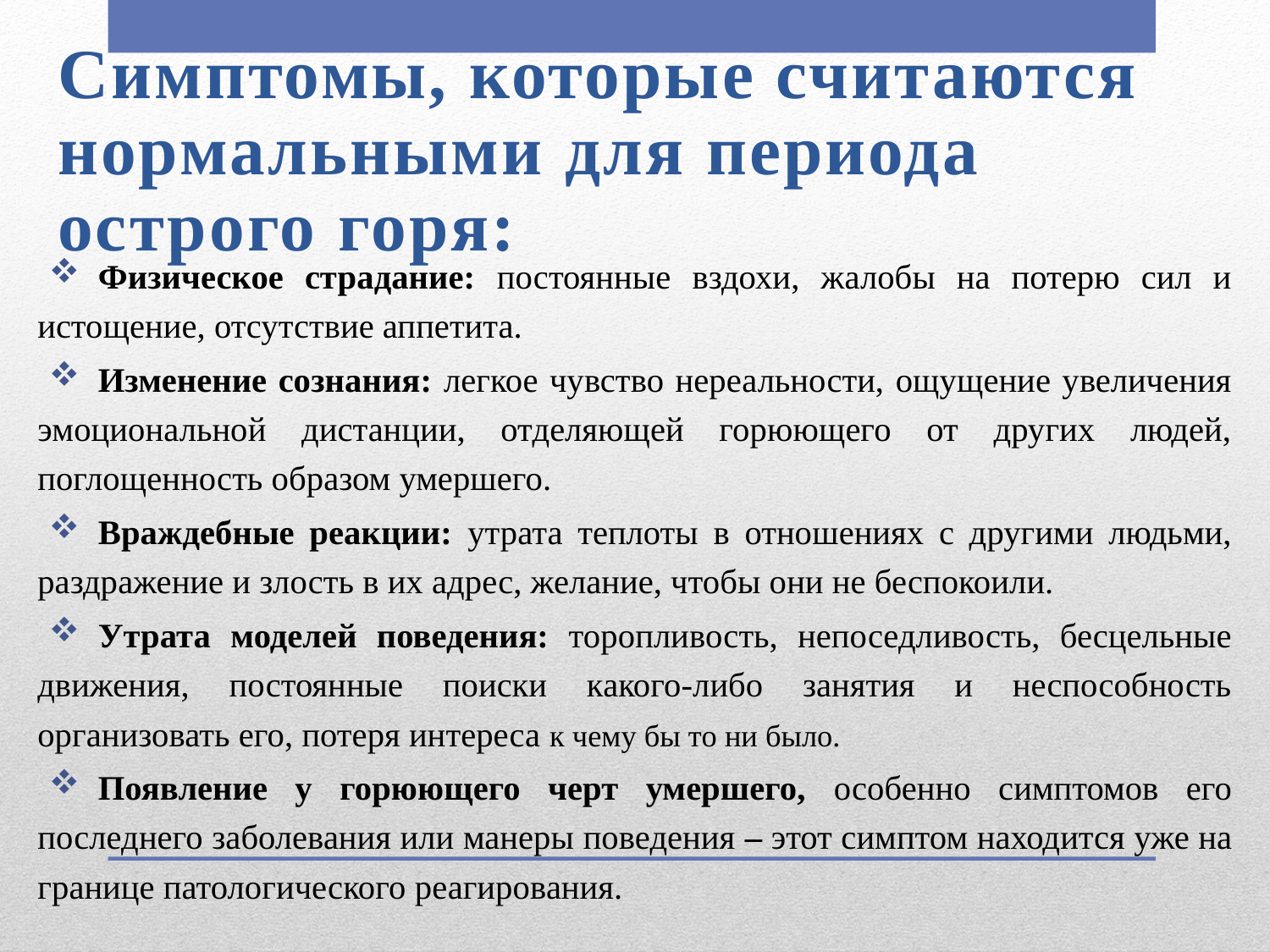

# Симптомы, которые считаются нормальными для периода острого горя:
Физическое страдание: постоянные вздохи, жалобы на потерю сил и истощение, отсутствие аппетита.
Изменение сознания: легкое чувство нереальности, ощущение увеличения эмоциональной дистанции, отделяющей горюющего от других людей, поглощенность образом умершего.
Враждебные реакции: утрата теплоты в отношениях с другими людьми, раздражение и злость в их адрес, желание, чтобы они не беспокоили.
Утрата моделей поведения: торопливость, непоседливость, бесцельные движения, постоянные поиски какого-либо занятия и неспособность организовать его, потеря интереса к чему бы то ни было.
Появление у горюющего черт умершего, особенно симптомов его последнего заболевания или манеры поведения – этот симптом находится уже на границе патологического реагирования.